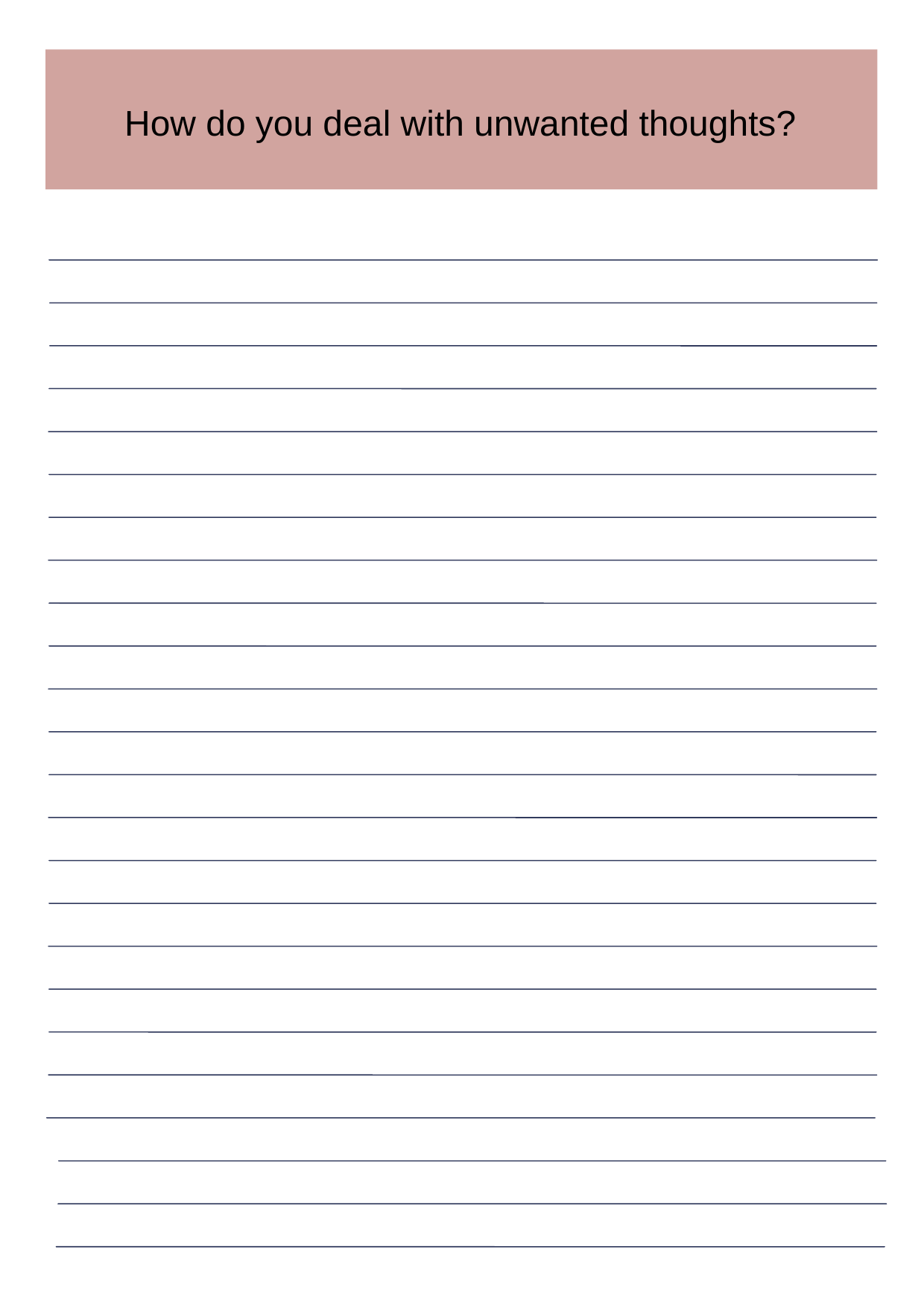

How do you deal with unwanted thoughts?